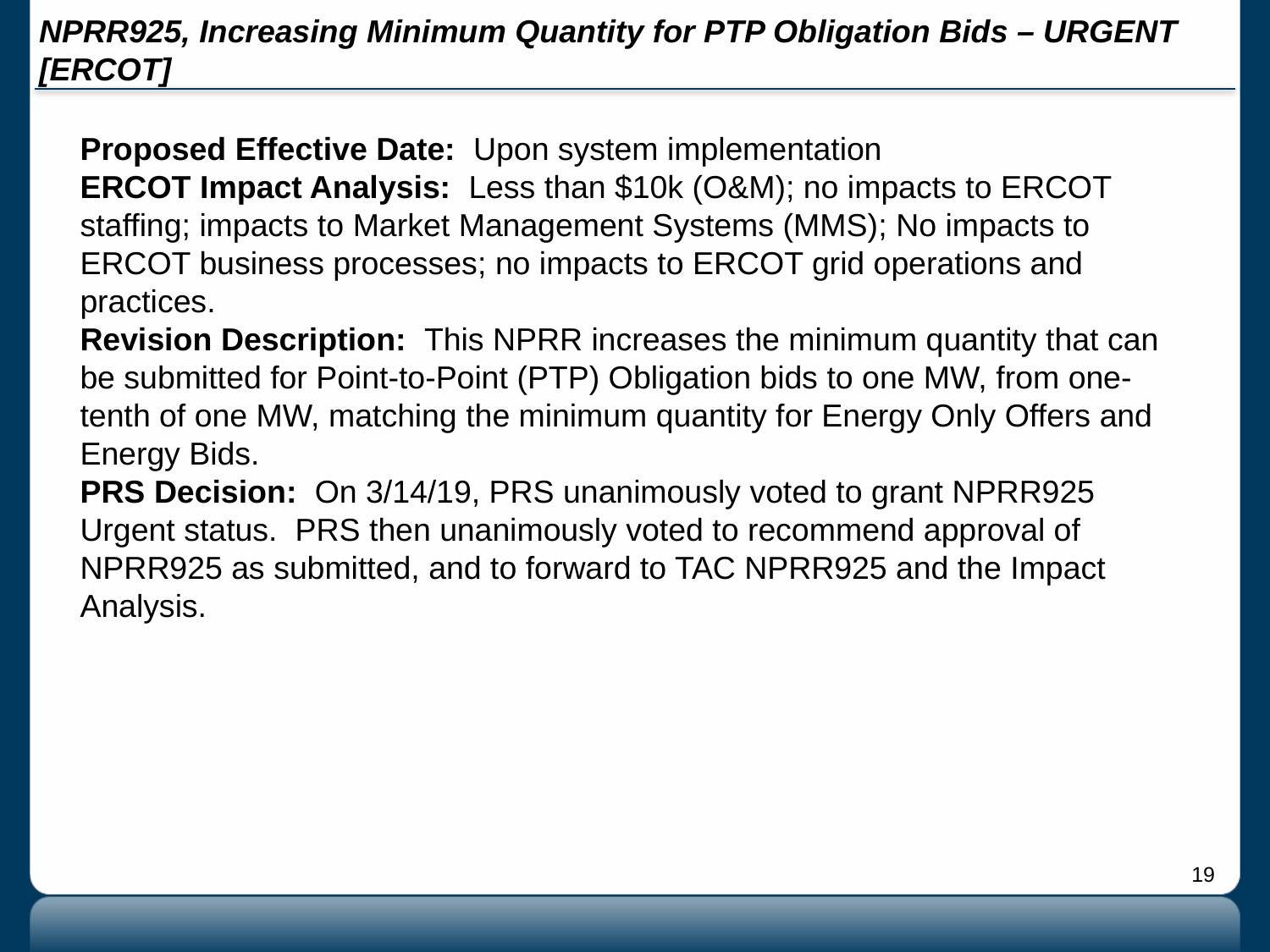

# NPRR925, Increasing Minimum Quantity for PTP Obligation Bids – URGENT [ERCOT]
Proposed Effective Date:  Upon system implementation
ERCOT Impact Analysis:  Less than $10k (O&M); no impacts to ERCOT staffing; impacts to Market Management Systems (MMS); No impacts to ERCOT business processes; no impacts to ERCOT grid operations and practices.
Revision Description:  This NPRR increases the minimum quantity that can be submitted for Point-to-Point (PTP) Obligation bids to one MW, from one-tenth of one MW, matching the minimum quantity for Energy Only Offers and Energy Bids.
PRS Decision:  On 3/14/19, PRS unanimously voted to grant NPRR925 Urgent status.  PRS then unanimously voted to recommend approval of NPRR925 as submitted, and to forward to TAC NPRR925 and the Impact Analysis.